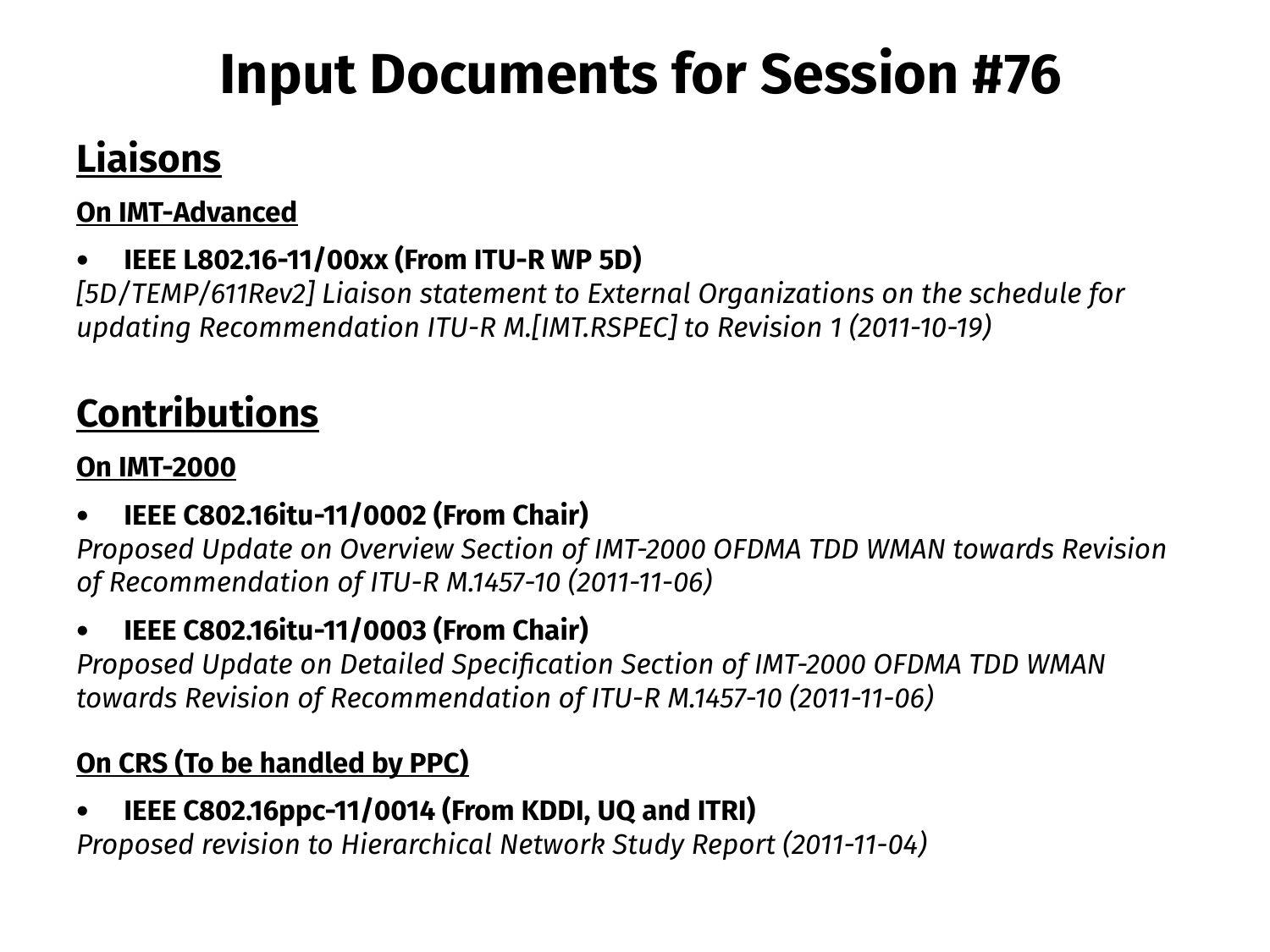

# Input Documents for Session #76
Liaisons
On IMT-Advanced
IEEE L802.16-11/00xx (From ITU-R WP 5D)
[5D/TEMP/611Rev2] Liaison statement to External Organizations on the schedule for updating Recommendation ITU-R M.[IMT.RSPEC] to Revision 1 (2011-10-19)

Contributions
On IMT-2000
IEEE C802.16itu-11/0002 (From Chair)
Proposed Update on Overview Section of IMT-2000 OFDMA TDD WMAN towards Revision of Recommendation of ITU-R M.1457-10 (2011-11-06)
IEEE C802.16itu-11/0003 (From Chair)
Proposed Update on Detailed Specification Section of IMT-2000 OFDMA TDD WMAN towards Revision of Recommendation of ITU-R M.1457-10 (2011-11-06)

On CRS (To be handled by PPC)
IEEE C802.16ppc-11/0014 (From KDDI, UQ and ITRI)
Proposed revision to Hierarchical Network Study Report (2011-11-04)